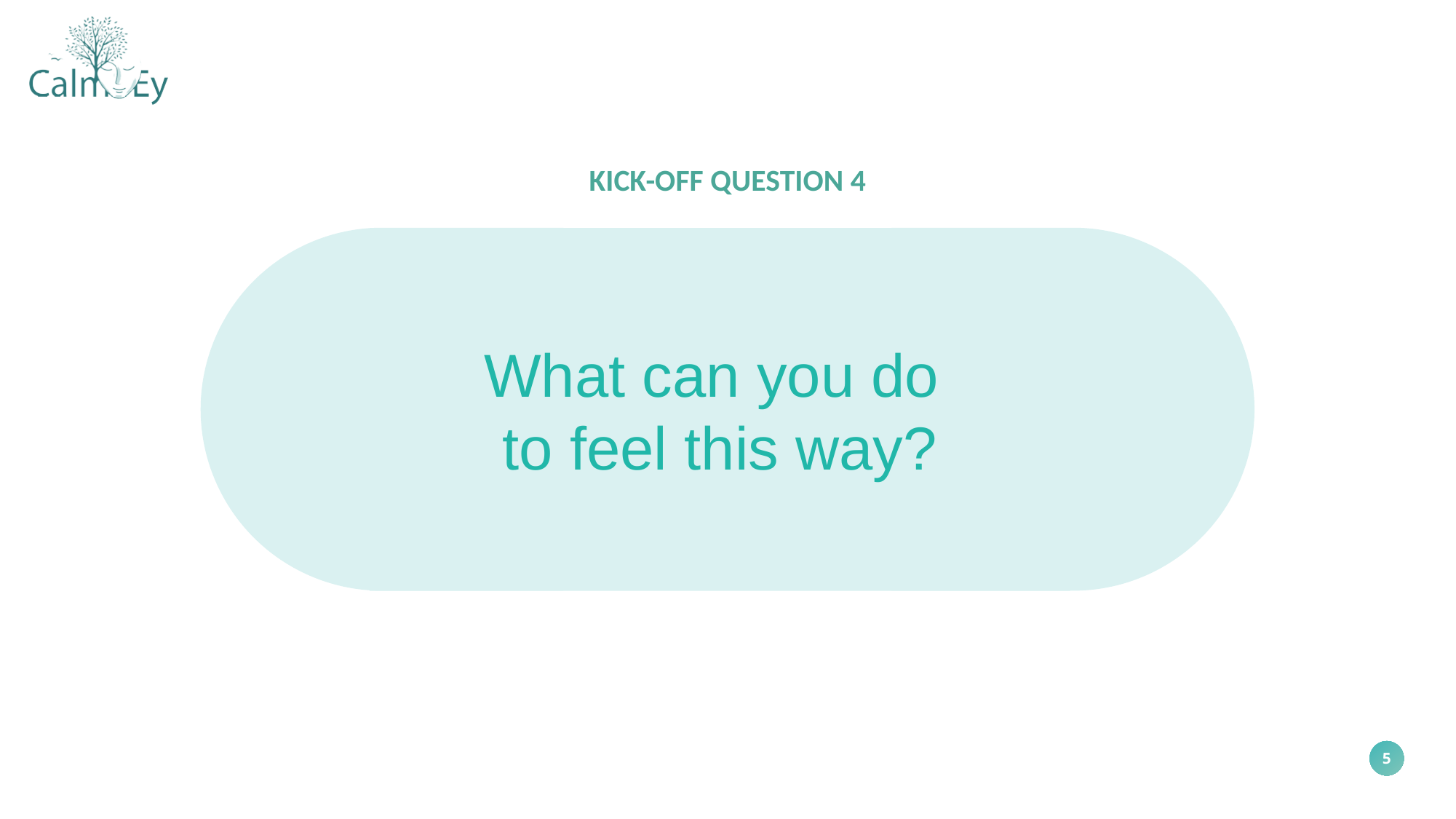

KICK-OFF QUESTION 4

What can you do
to feel this way?